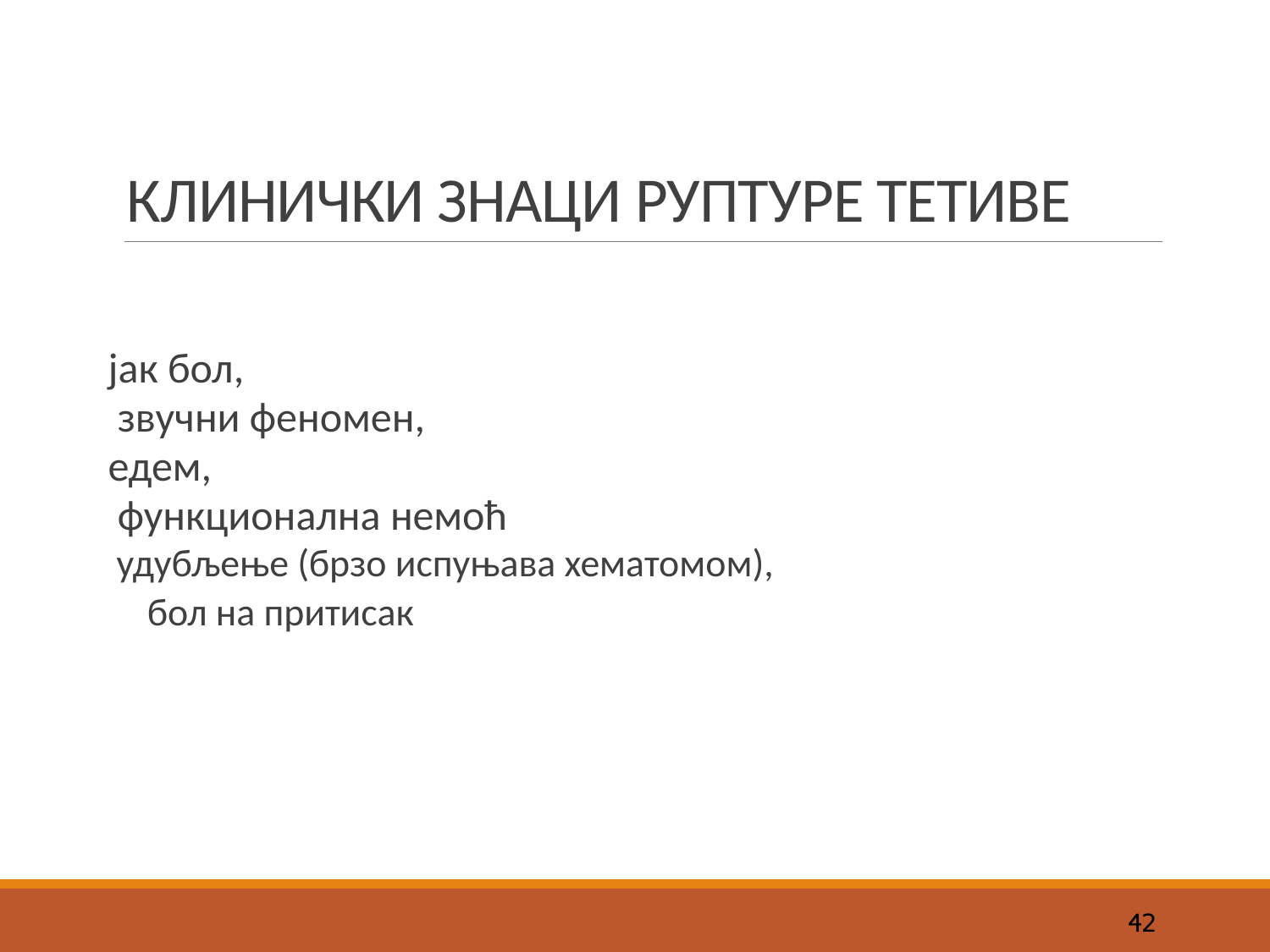

# КЛИНИЧКИ ЗНАЦИ РУПТУРЕ ТЕТИВЕ

јак бол,
 звучни феномен,
едем,
 функционална немоћ
 удубљење (брзо испуњава хематомом),
      бол на притисак
42